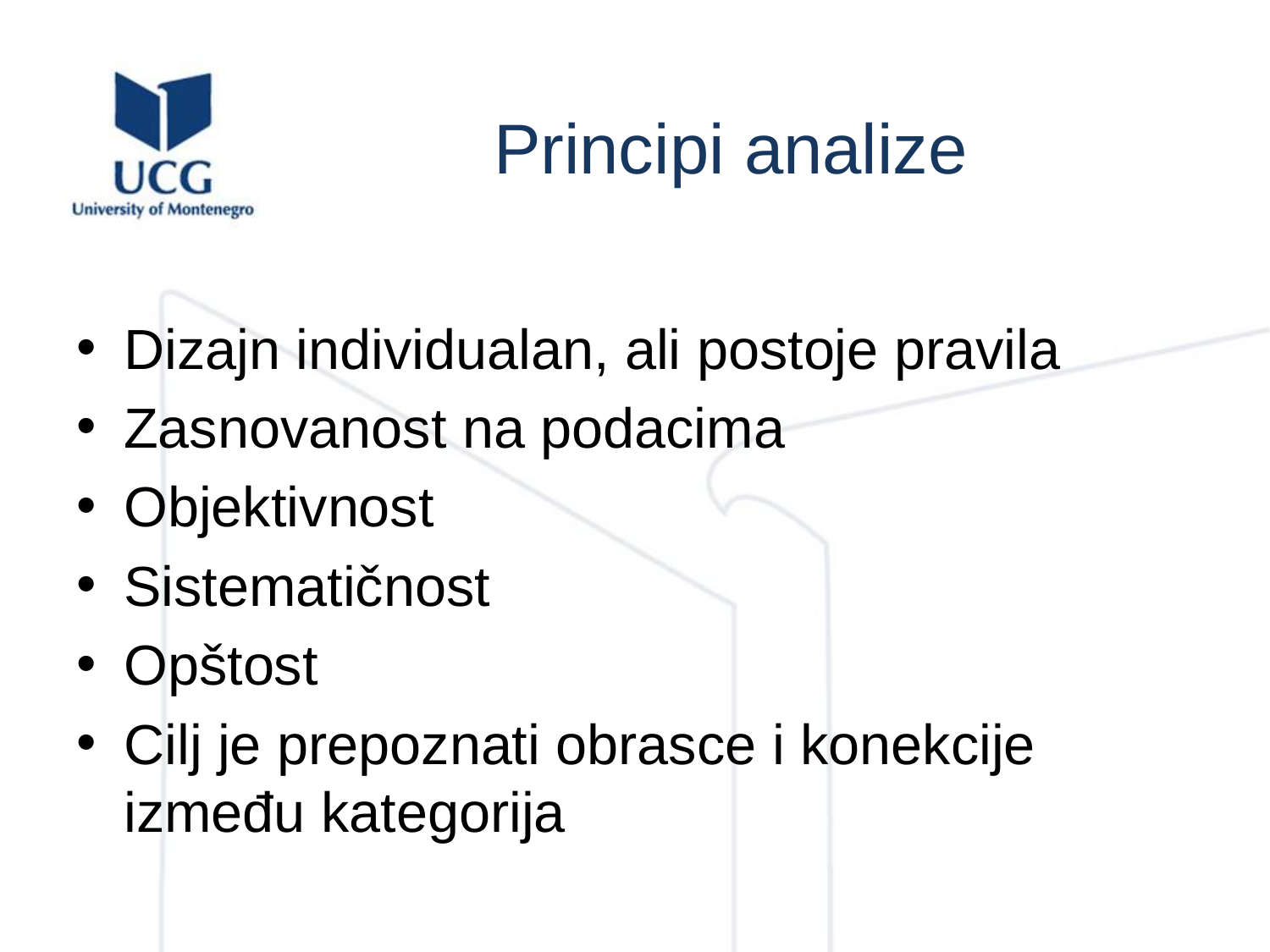

# Principi analize
Dizajn individualan, ali postoje pravila
Zasnovanost na podacima
Objektivnost
Sistematičnost
Opštost
Cilj je prepoznati obrasce i konekcije između kategorija